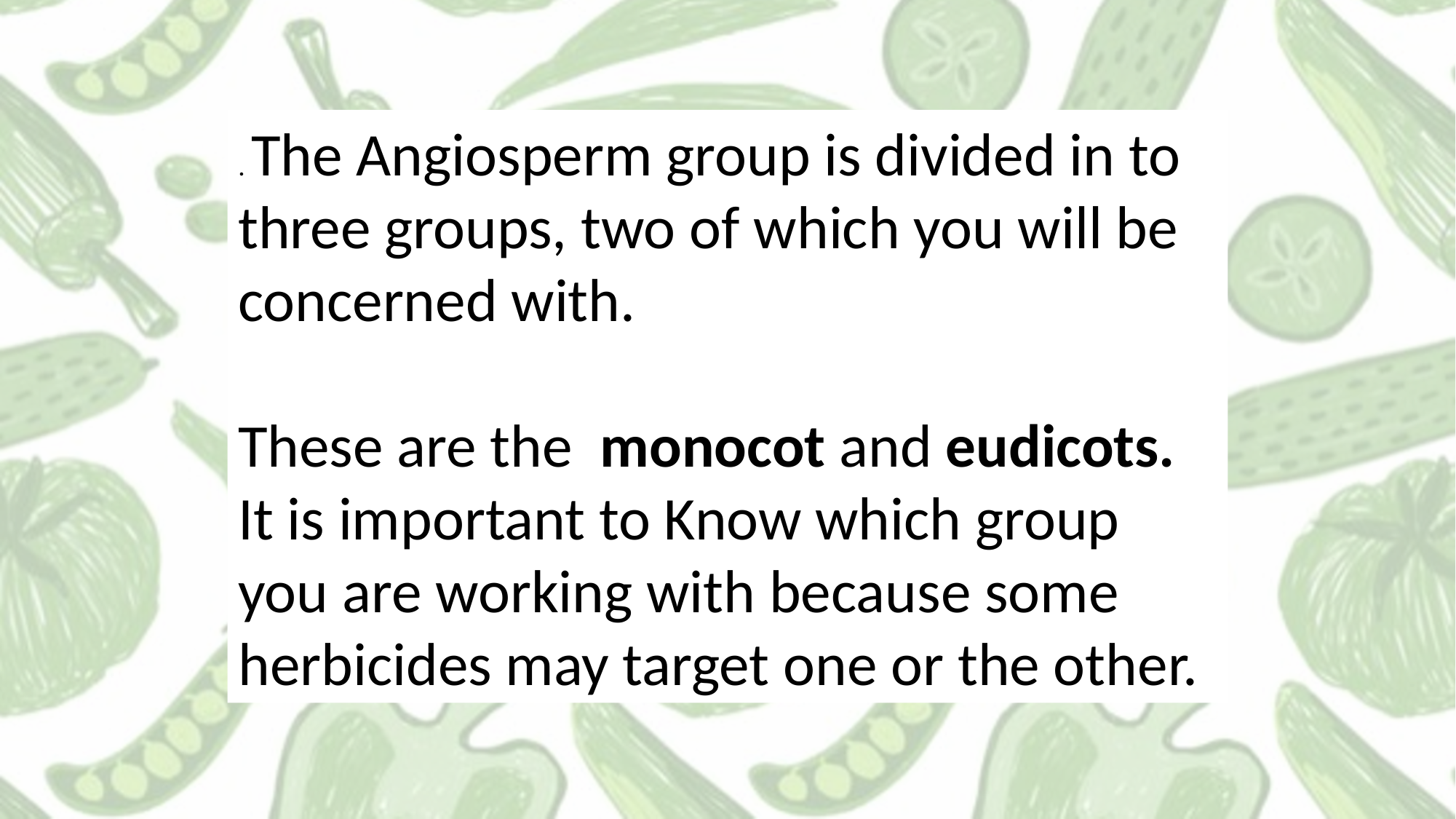

. The Angiosperm group is divided in to three groups, two of which you will be concerned with.

These are the  monocot and eudicots. It is important to Know which group you are working with because some herbicides may target one or the other.